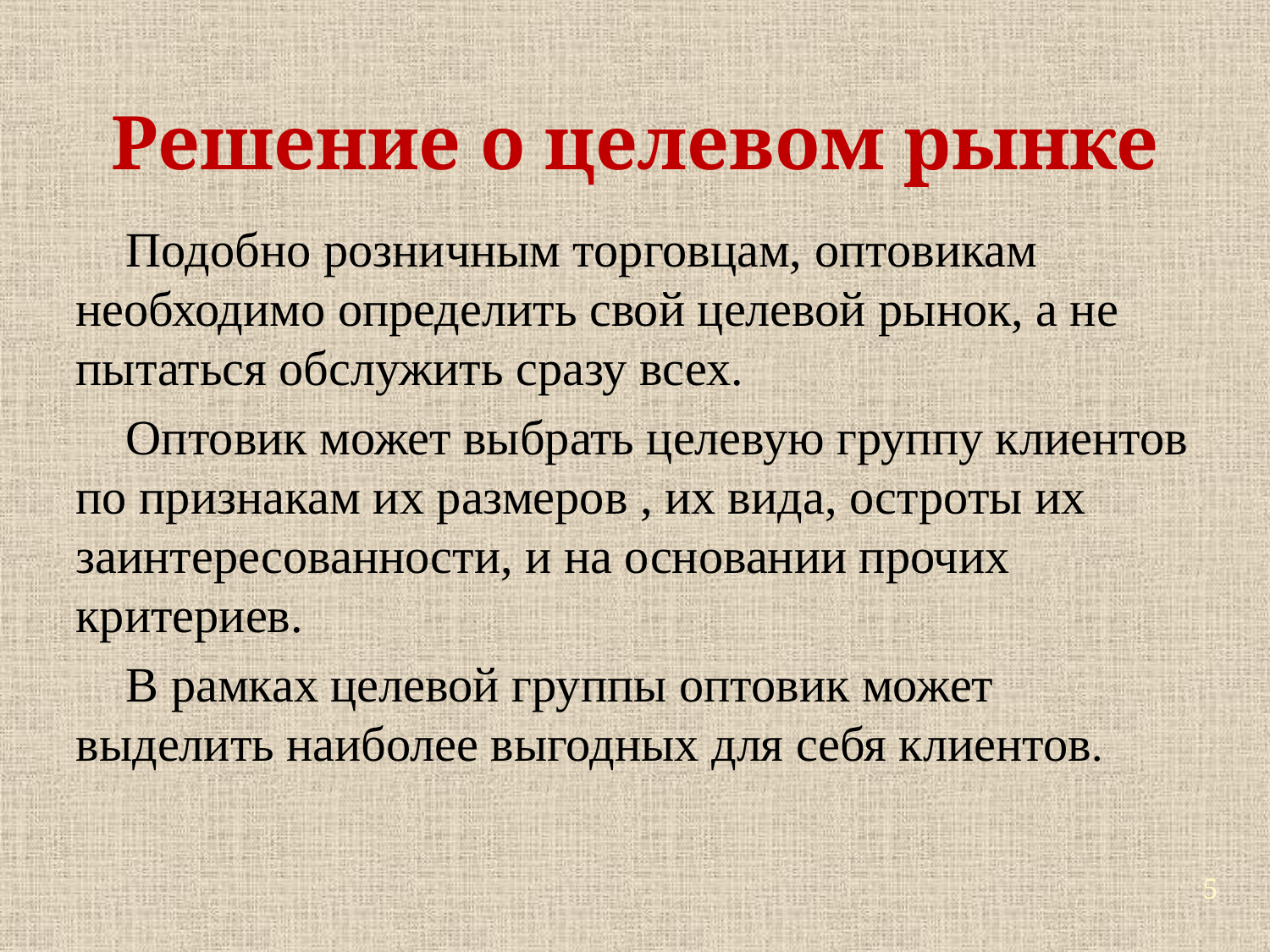

# Решение о целевом рынке
Подобно розничным торговцам, оптовикам необходимо определить свой целевой рынок, а не пытаться обслужить сразу всех.
Оптовик может выбрать целевую группу клиентов по признакам их размеров , их вида, остроты их заинтересованности, и на основании прочих критериев.
В рамках целевой группы оптовик может выделить наиболее выгодных для себя клиентов.
5